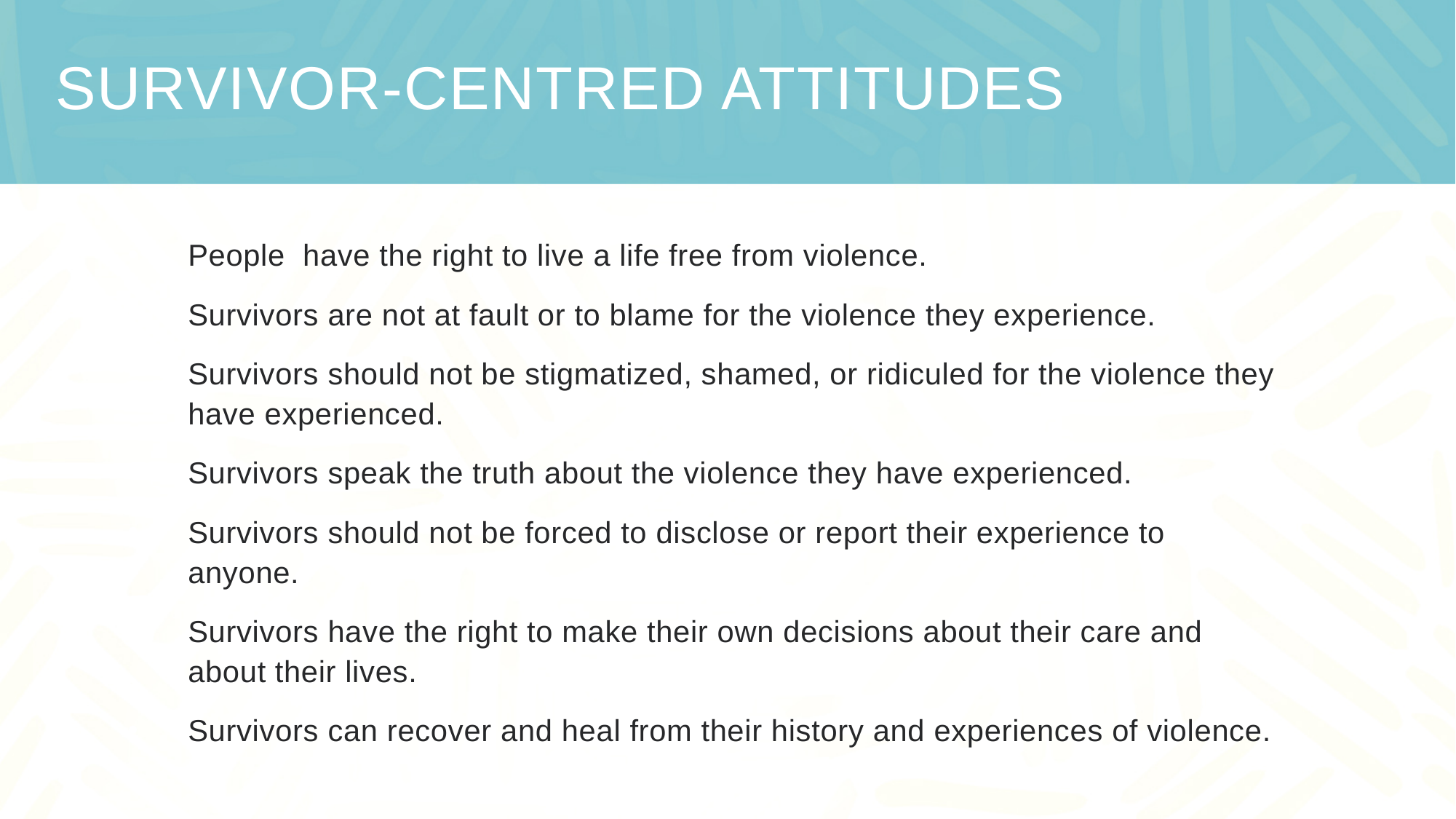

# Survivor-Centred Attitudes
People  have the right to live a life free from violence.
Survivors are not at fault or to blame for the violence they experience.
Survivors should not be stigmatized, shamed, or ridiculed for the violence they have experienced.
Survivors speak the truth about the violence they have experienced.
Survivors should not be forced to disclose or report their experience to anyone.
Survivors have the right to make their own decisions about their care and about their lives.
Survivors can recover and heal from their history and experiences of violence.